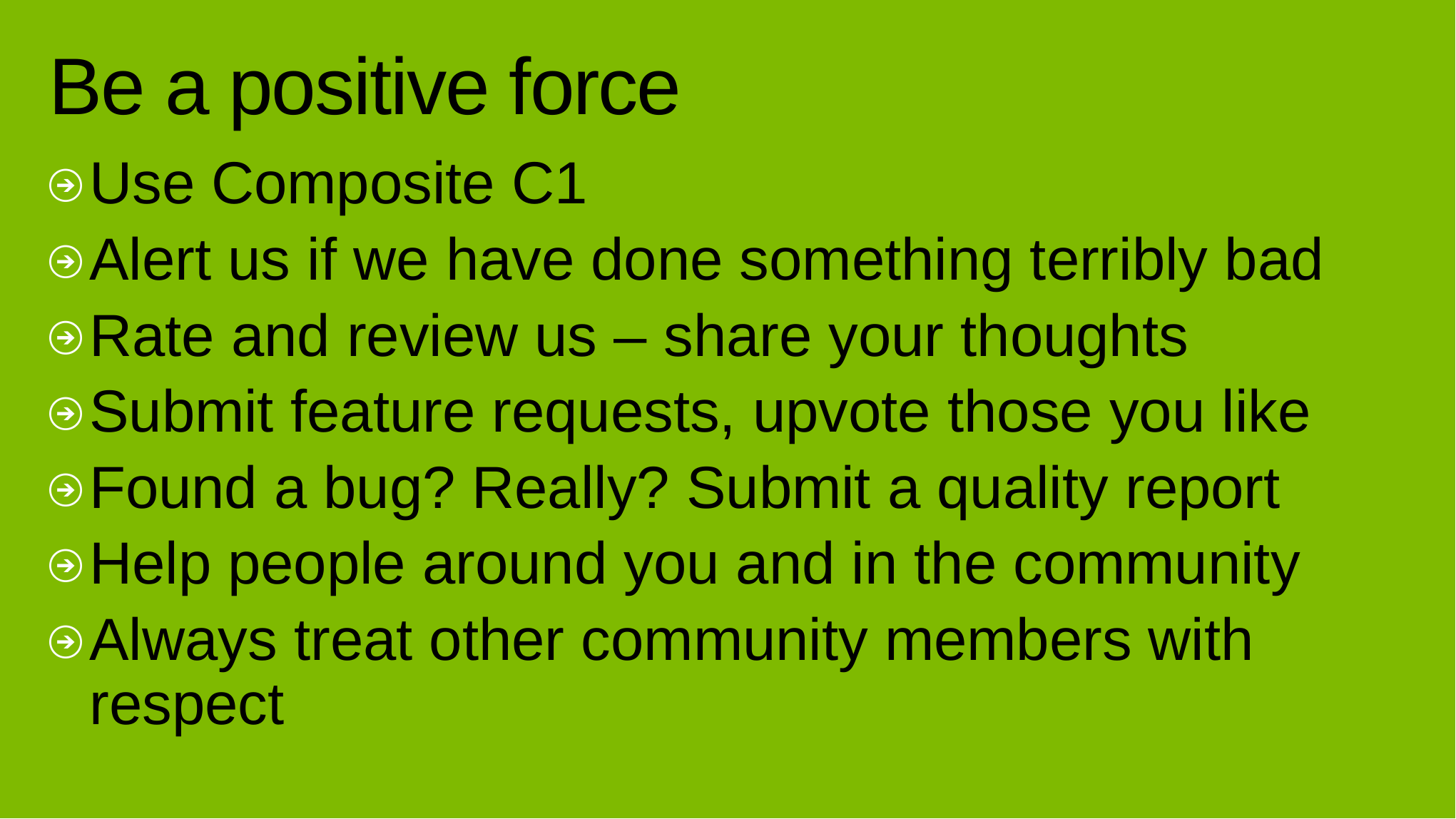

# Be a positive force
Use Composite C1
Alert us if we have done something terribly bad
Rate and review us – share your thoughts
Submit feature requests, upvote those you like
Found a bug? Really? Submit a quality report
Help people around you and in the community
Always treat other community members with respect